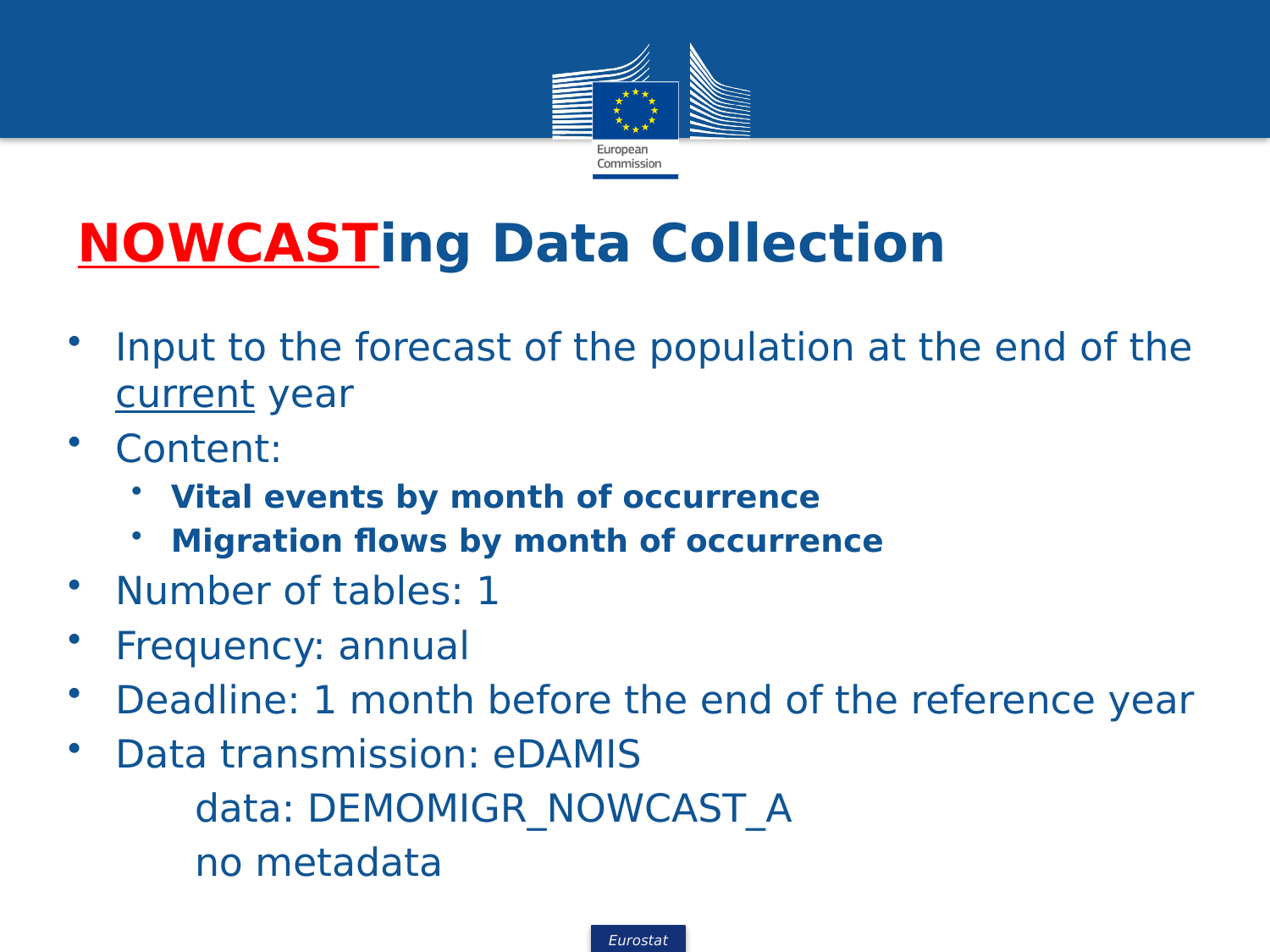

# NOWCASTing Data Collection
Input to the forecast of the population at the end of the current year
Content:
Vital events by month of occurrence
Migration flows by month of occurrence
Number of tables: 1
Frequency: annual
Deadline: 1 month before the end of the reference year
Data transmission: eDAMIS
	data: DEMOMIGR_NOWCAST_A
	no metadata